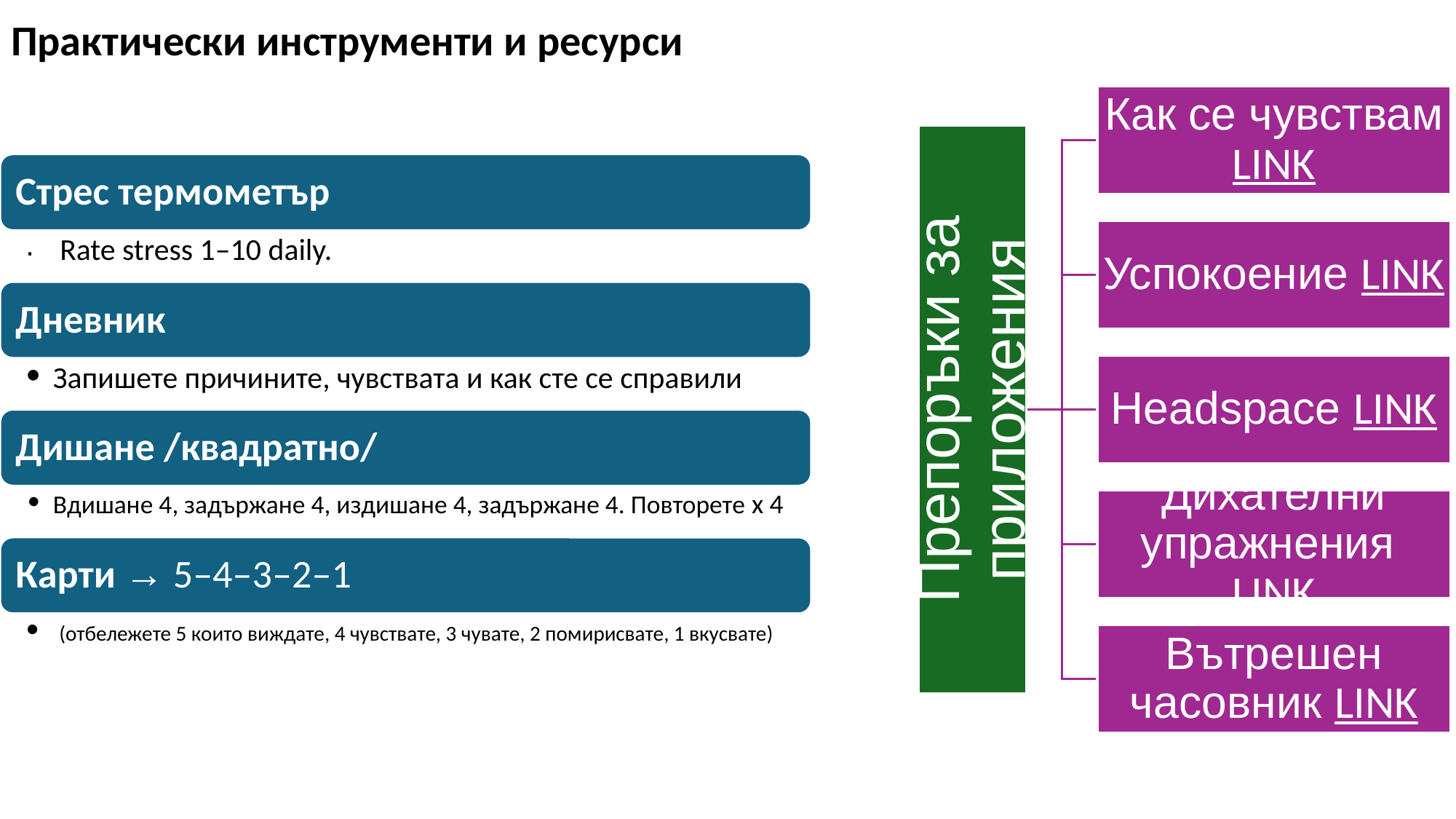

Практически инструменти и ресурси

Как се чувствам LINK

Успокоение LINK

Препоръки за приложения

Headspace LINK

Дихателни упражнения LINK

Вътрешен часовник LINK

Стрес термометър

 Rate stress 1–10 daily.

Дневник

Запишете причините, чувствата и как сте се справили

Дишане /квадратно/

Вдишане 4, задържане 4, издишане 4, задържане 4. Повторете х 4

Карти → 5–4–3–2–1

 (отбележете 5 които виждате, 4 чувствате, 3 чувате, 2 помирисвате, 1 вкусвате)